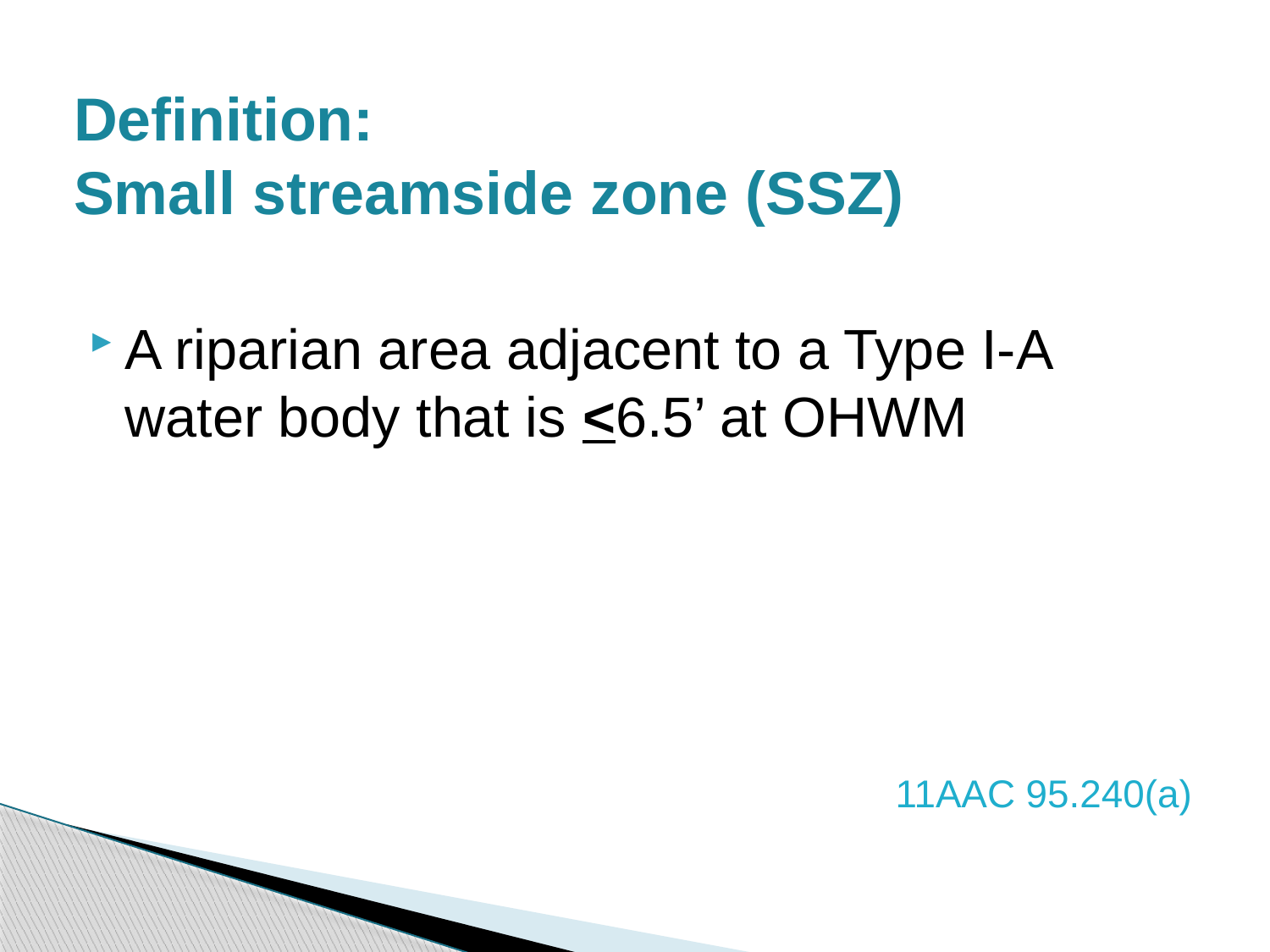

# Definition: Small streamside zone (SSZ)
A riparian area adjacent to a Type I-A water body that is <6.5’ at OHWM

				11AAC 95.240(a)